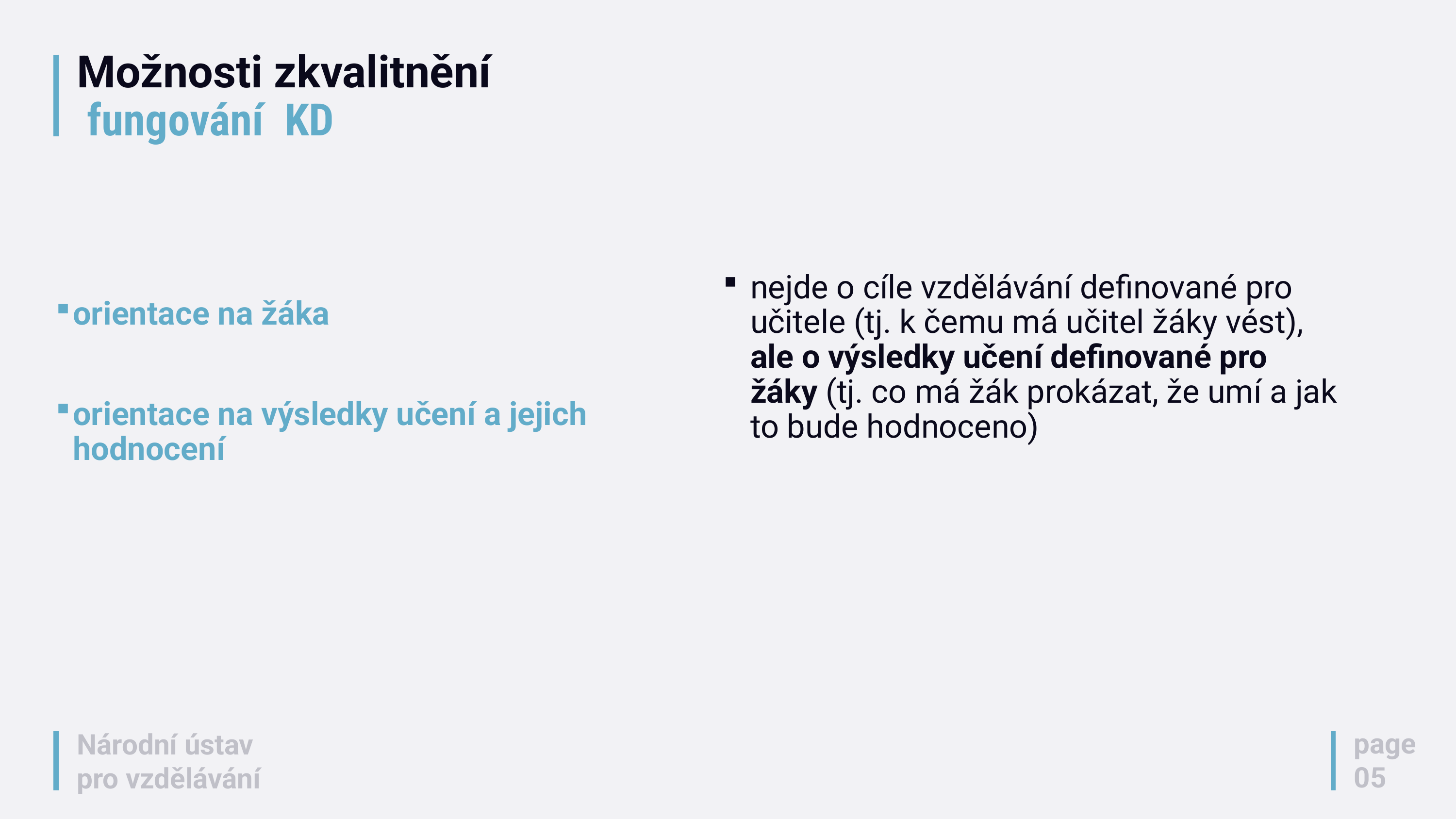

# Možnosti zkvalitnění fungování  KD

orientace na žáka

orientace na výsledky učení a jejich hodnocení

nejde o cíle vzdělávání definované pro učitele (tj. k čemu má učitel žáky vést), ale o výsledky učení definované pro žáky (tj. co má žák prokázat, že umí a jak to bude hodnoceno)
page
05